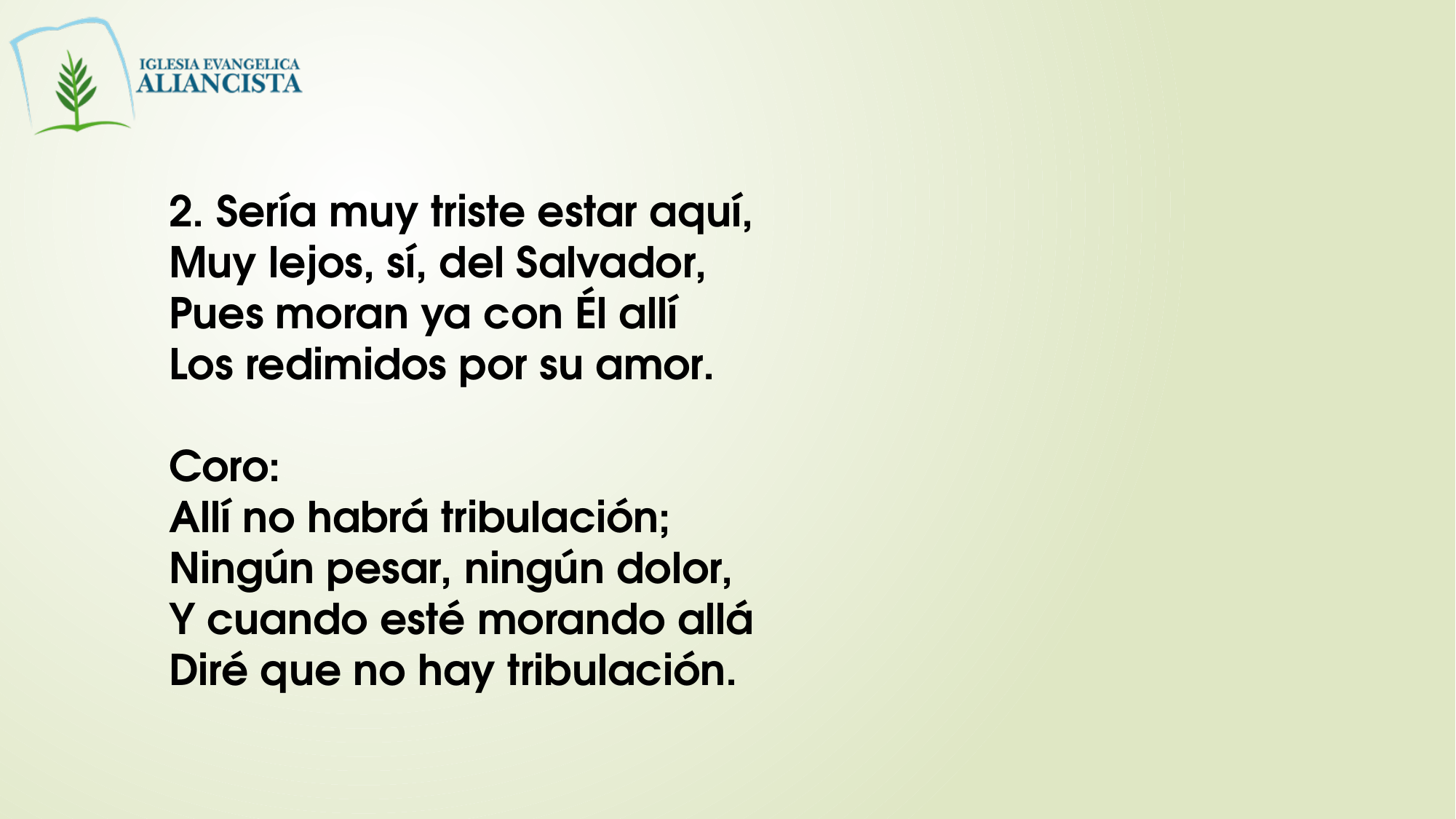

2. Sería muy triste estar aquí,
Muy lejos, sí, del Salvador,
Pues moran ya con Él allí
Los redimidos por su amor.

Coro:
Allí no habrá tribulación;
Ningún pesar, ningún dolor,
Y cuando esté morando allá
Diré que no hay tribulación.